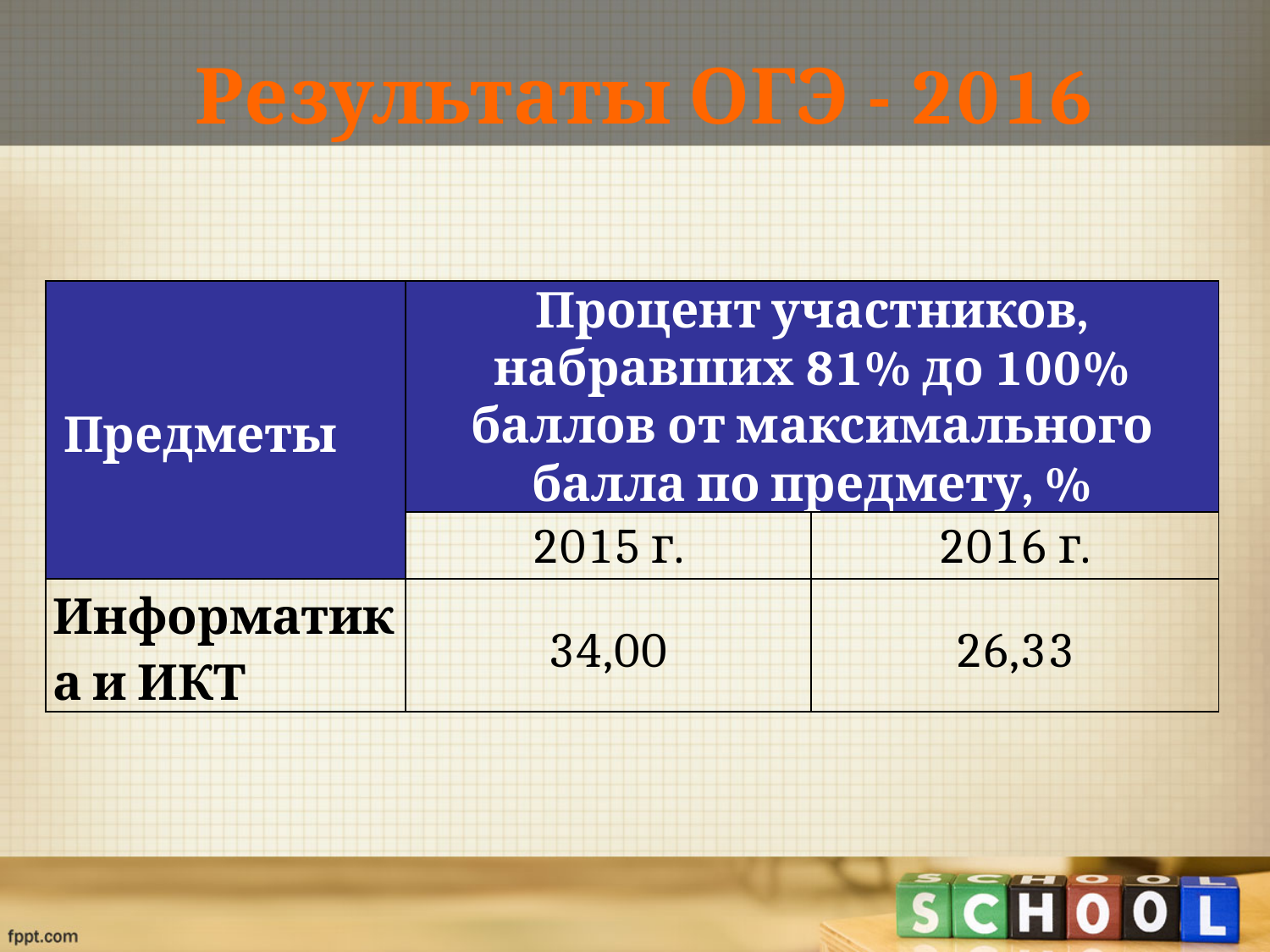

# Результаты ОГЭ - 2016
| Предметы | Процент участников, набравших 81% до 100% баллов от максимального балла по предмету, % |  |
| --- | --- | --- |
|  | 2015 г. | 2016 г. |
| Информатика и ИКТ | 34,00 | 26,33 |